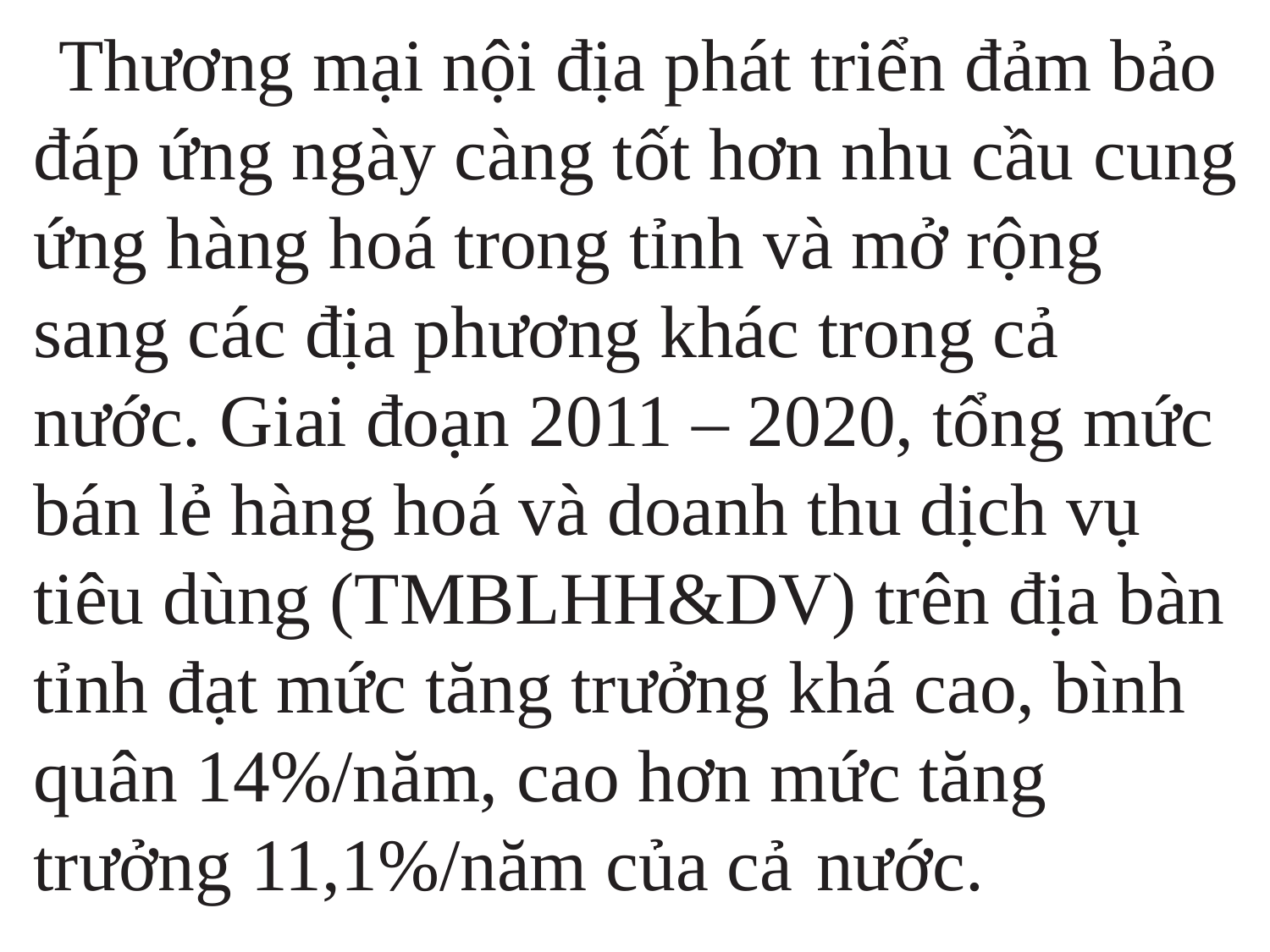

Thương mại nội địa phát triển đảm bảo đáp ứng ngày càng tốt hơn nhu cầu cung ứng hàng hoá trong tỉnh và mở rộng sang các địa phương khác trong cả nước. Giai đoạn 2011 – 2020, tổng mức bán lẻ hàng hoá và doanh thu dịch vụ tiêu dùng (TMBLHH&DV) trên địa bàn tỉnh đạt mức tăng trưởng khá cao, bình quân 14%/năm, cao hơn mức tăng trưởng 11,1%/năm của cả nước.